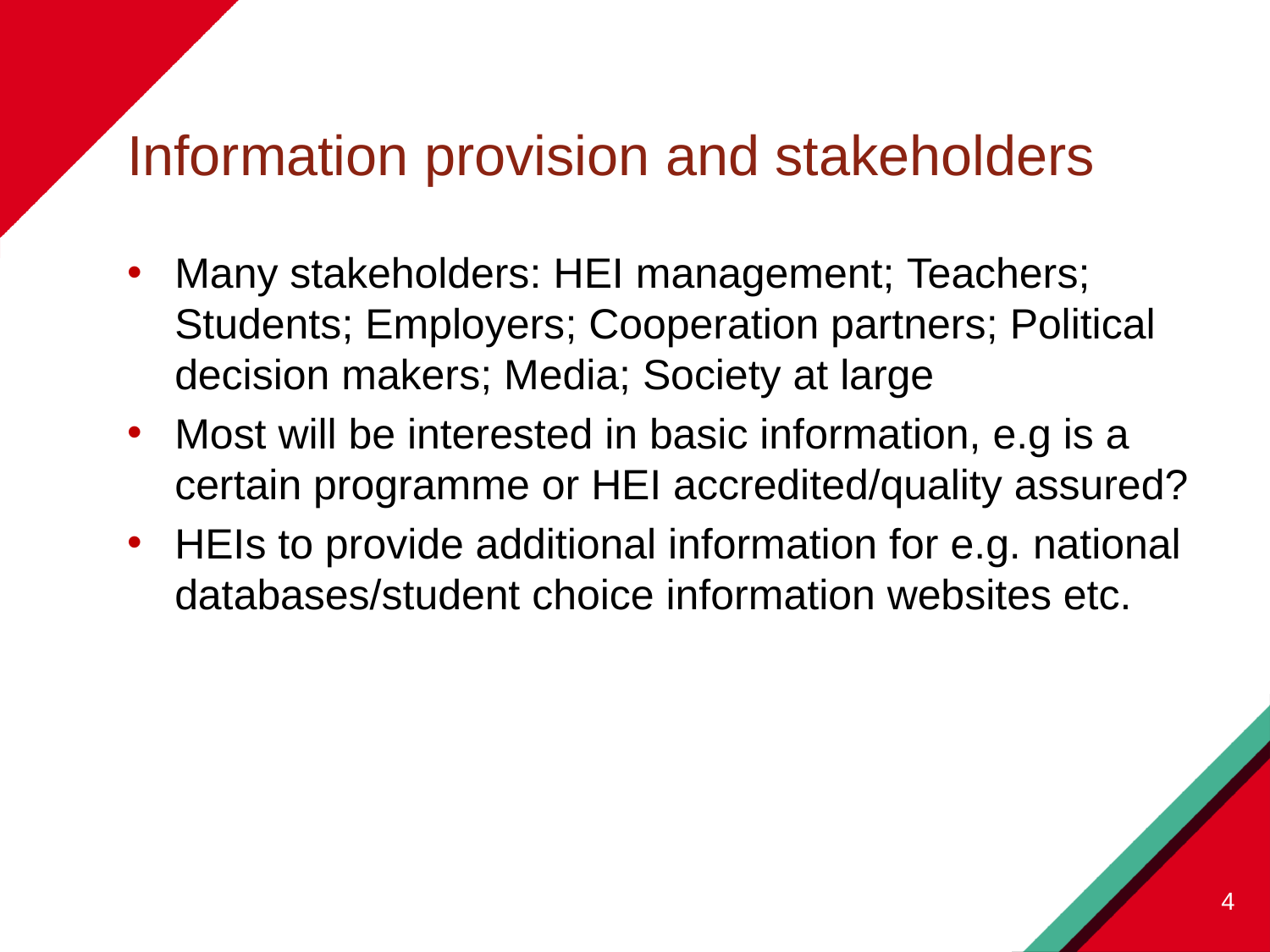

# Information provision and stakeholders
Many stakeholders: HEI management; Teachers; Students; Employers; Cooperation partners; Political decision makers; Media; Society at large
Most will be interested in basic information, e.g is a certain programme or HEI accredited/quality assured?
HEIs to provide additional information for e.g. national databases/student choice information websites etc.

4